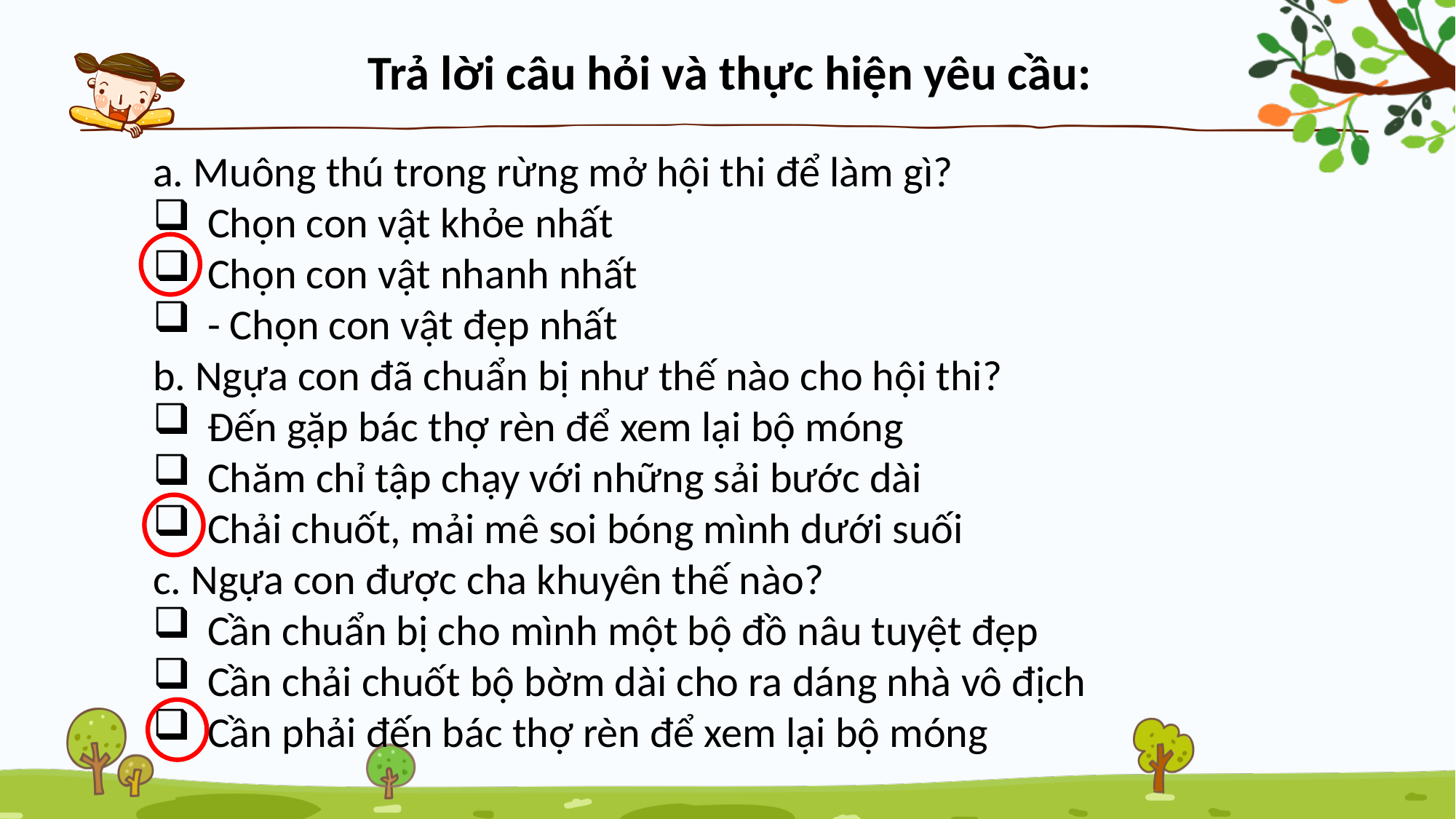

Trả lời câu hỏi và thực hiện yêu cầu:
a. Muông thú trong rừng mở hội thi để làm gì?
Chọn con vật khỏe nhất
Chọn con vật nhanh nhất
- Chọn con vật đẹp nhất
b. Ngựa con đã chuẩn bị như thế nào cho hội thi?
Đến gặp bác thợ rèn để xem lại bộ móng
Chăm chỉ tập chạy với những sải bước dài
Chải chuốt, mải mê soi bóng mình dưới suối
c. Ngựa con được cha khuyên thế nào?
Cần chuẩn bị cho mình một bộ đồ nâu tuyệt đẹp
Cần chải chuốt bộ bờm dài cho ra dáng nhà vô địch
Cần phải đến bác thợ rèn để xem lại bộ móng